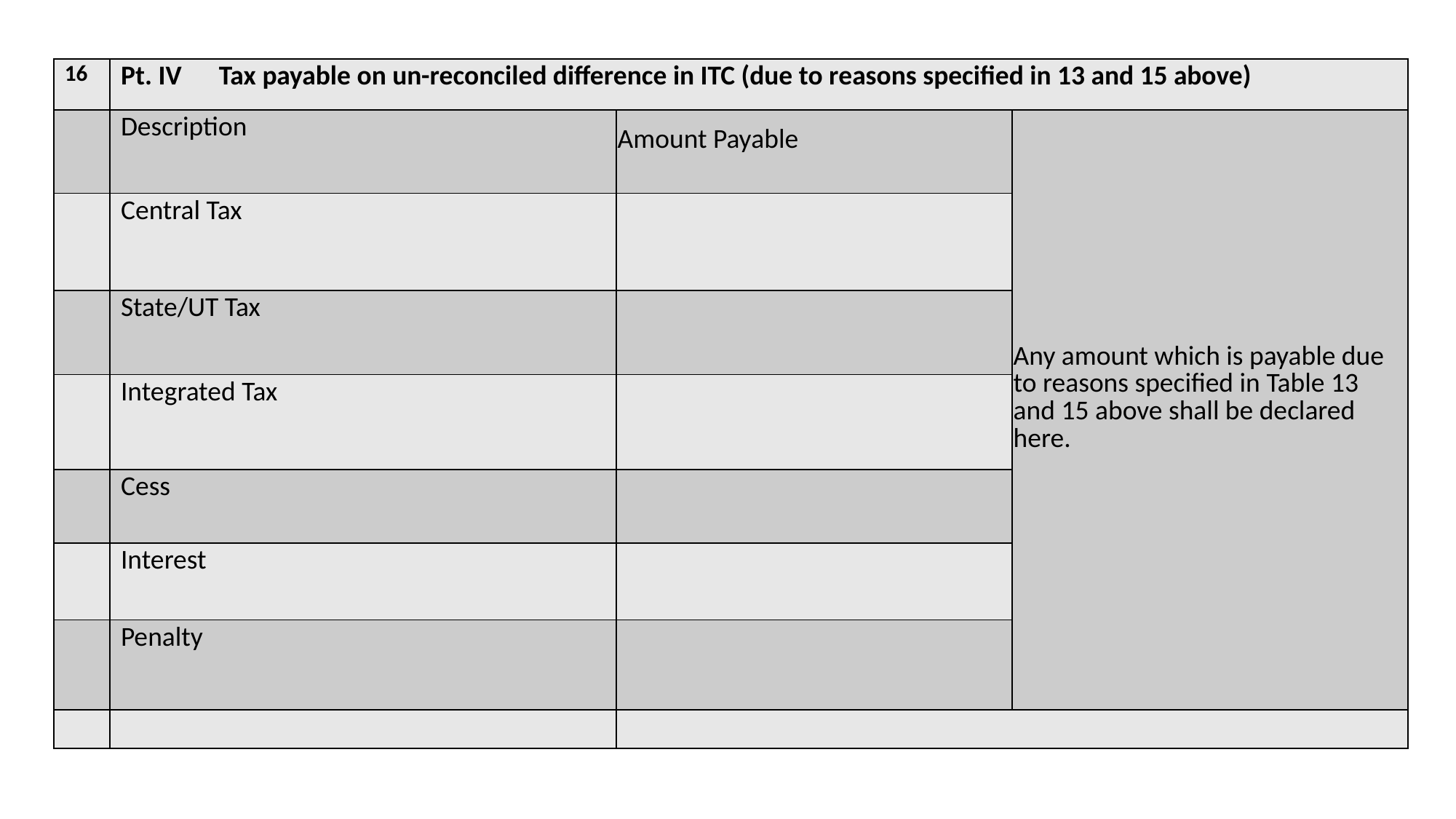

| 16 | Pt. IV Tax payable on un-reconciled difference in ITC (due to reasons specified in 13 and 15 above) |  |  |
| --- | --- | --- | --- |
|  | Description | Amount Payable | Any amount which is payable due to reasons specified in Table 13 and 15 above shall be declared here. |
|  | Central Tax |  |  |
|  | State/UT Tax |  |  |
|  | Integrated Tax |  |  |
|  | Cess |  |  |
|  | Interest |  |  |
|  | Penalty |  |  |
|  |  |  |  |